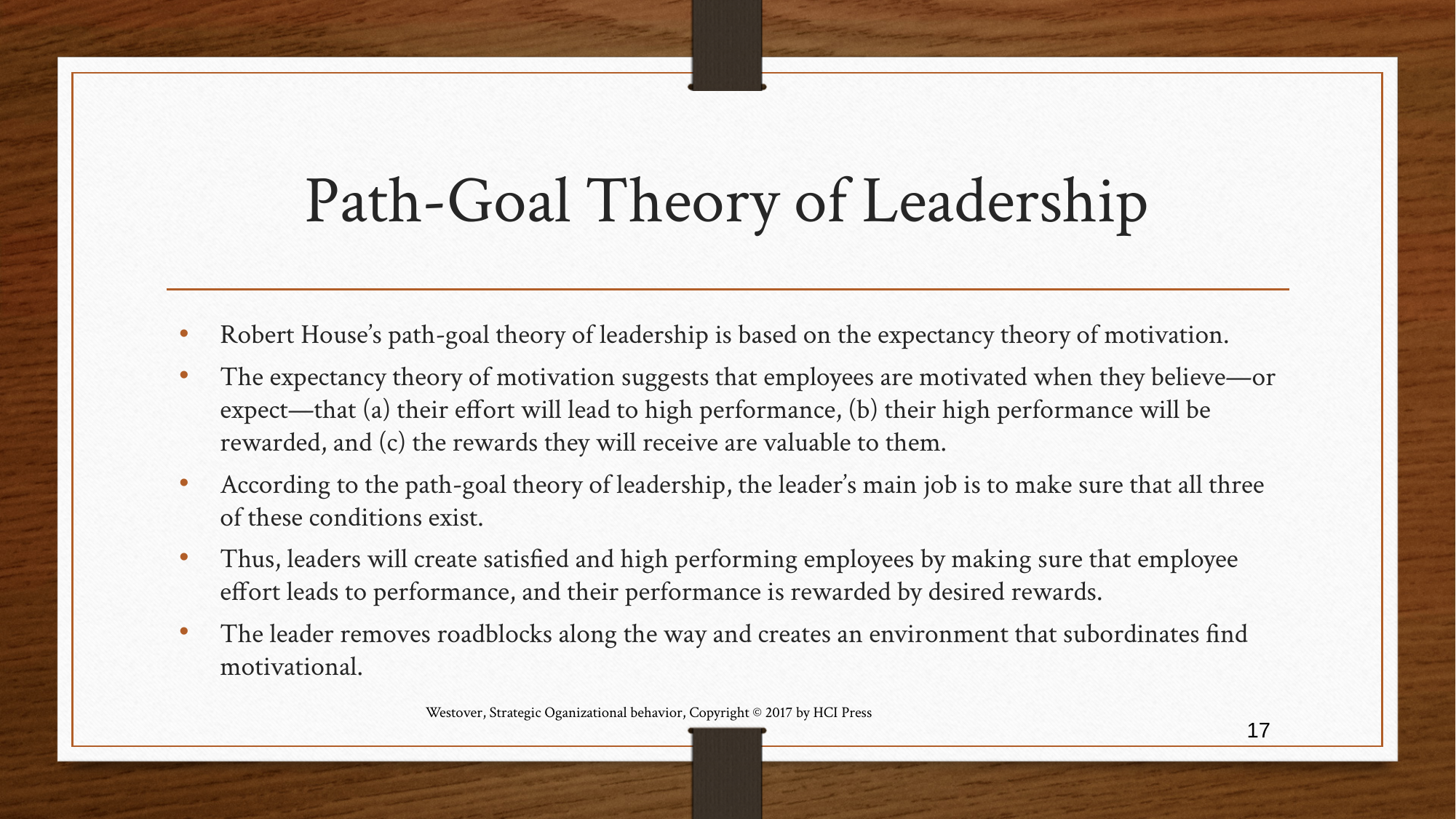

# Path-Goal Theory of Leadership
Robert House’s path-goal theory of leadership is based on the expectancy theory of motivation.
The expectancy theory of motivation suggests that employees are motivated when they believe—or expect—that (a) their effort will lead to high performance, (b) their high performance will be rewarded, and (c) the rewards they will receive are valuable to them.
According to the path-goal theory of leadership, the leader’s main job is to make sure that all three of these conditions exist.
Thus, leaders will create satisfied and high performing employees by making sure that employee effort leads to performance, and their performance is rewarded by desired rewards.
The leader removes roadblocks along the way and creates an environment that subordinates find motivational.
Westover, Strategic Oganizational behavior, Copyright © 2017 by HCI Press
17